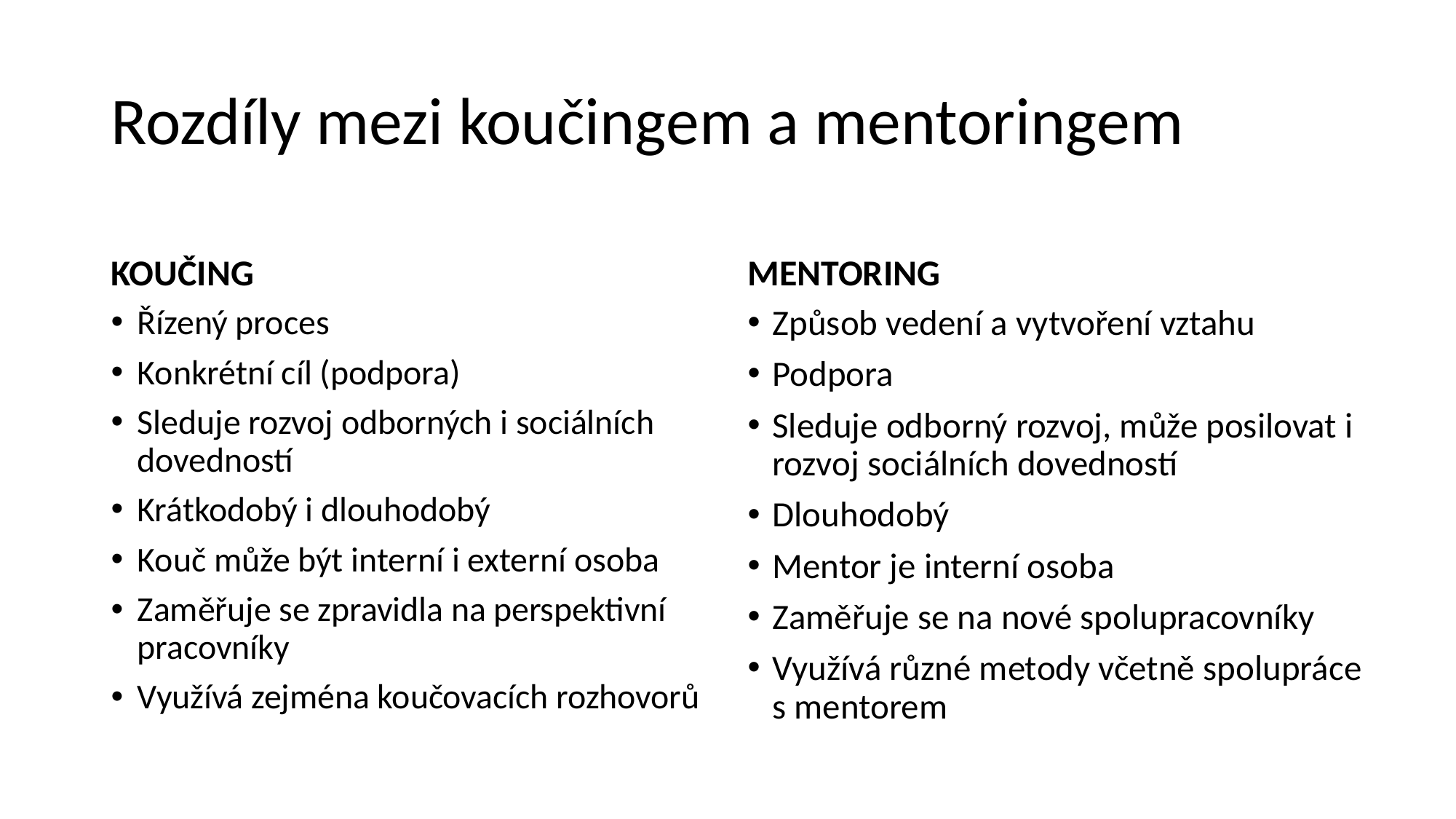

# Rozdíly mezi koučingem a mentoringem
KOUČING
MENTORING
Řízený proces
Konkrétní cíl (podpora)
Sleduje rozvoj odborných i sociálních dovedností
Krátkodobý i dlouhodobý
Kouč může být interní i externí osoba
Zaměřuje se zpravidla na perspektivní pracovníky
Využívá zejména koučovacích rozhovorů

Způsob vedení a vytvoření vztahu
Podpora
Sleduje odborný rozvoj, může posilovat i rozvoj sociálních dovedností
Dlouhodobý
Mentor je interní osoba
Zaměřuje se na nové spolupracovníky
Využívá různé metody včetně spolupráce s mentorem